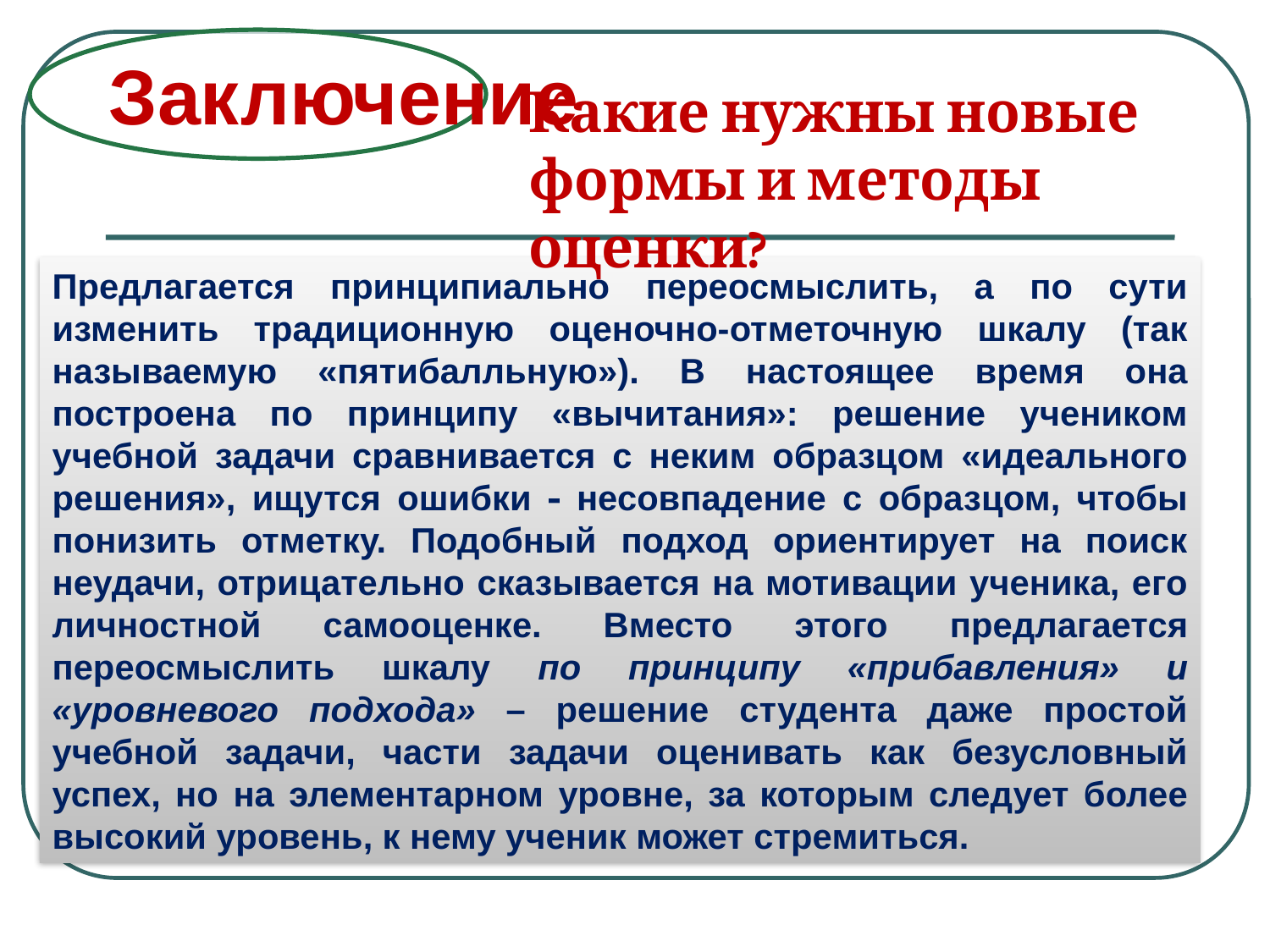

Заключение
Какие нужны новые формы и методы оценки?
Предлагается принципиально переосмыслить, а по сути изменить традиционную оценочно-отметочную шкалу (так называемую «пятибалльную»). В настоящее время она построена по принципу «вычитания»: решение учеником учебной задачи сравнивается с неким образцом «идеального решения», ищутся ошибки − несовпадение с образцом, чтобы понизить отметку. Подобный подход ориентирует на поиск неудачи, отрицательно сказывается на мотивации ученика, его личностной самооценке. Вместо этого предлагается переосмыслить шкалу по принципу «прибавления» и «уровневого подхода» – решение студента даже простой учебной задачи, части задачи оценивать как безусловный успех, но на элементарном уровне, за которым следует более высокий уровень, к нему ученик может стремиться.